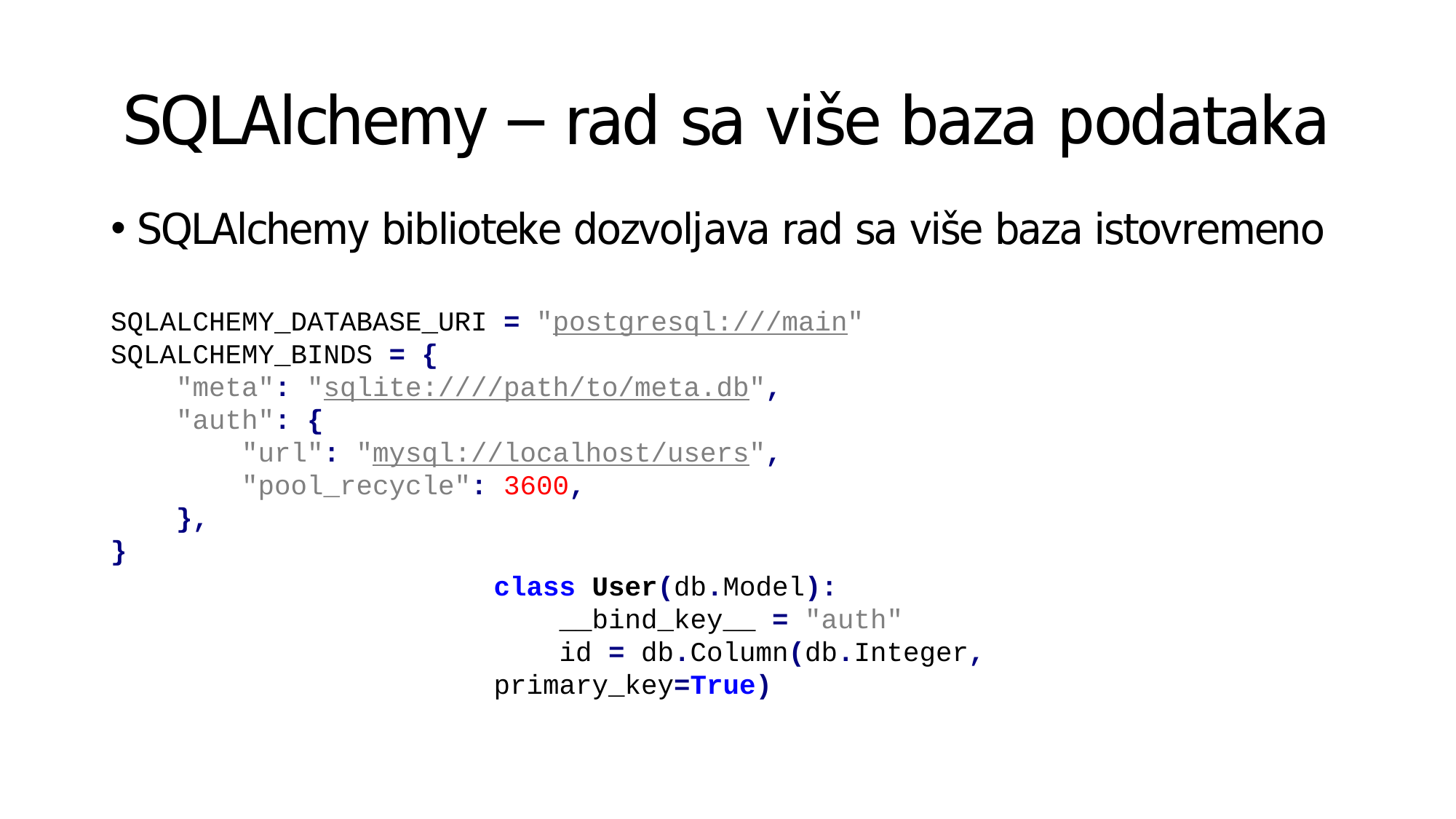

# SQLAlchemy – rad sa više baza podataka
SQLAlchemy biblioteke dozvoljava rad sa više baza istovremeno
SQLALCHEMY_DATABASE_URI = "postgresql:///main"
SQLALCHEMY_BINDS = {
    "meta": "sqlite:////path/to/meta.db",
    "auth": {
        "url": "mysql://localhost/users",
        "pool_recycle": 3600,
    },
}
class User(db.Model):
    __bind_key__ = "auth"
    id = db.Column(db.Integer, primary_key=True)